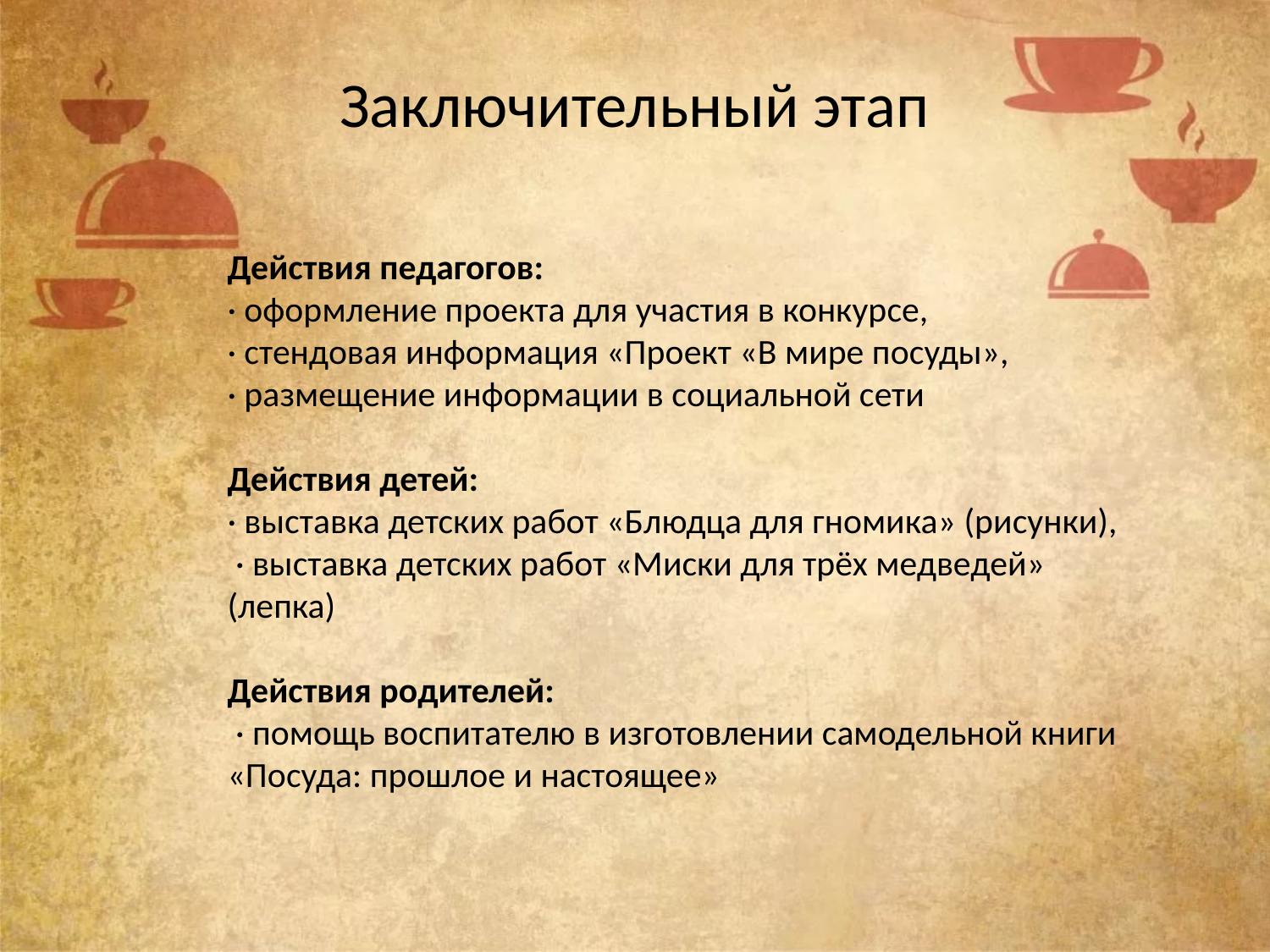

# Заключительный этап
Действия педагогов:
· оформление проекта для участия в конкурсе,
· стендовая информация «Проект «В мире посуды»,
· размещение информации в социальной сети

Действия детей:
· выставка детских работ «Блюдца для гномика» (рисунки),
 · выставка детских работ «Миски для трёх медведей» (лепка)

Действия родителей:
 · помощь воспитателю в изготовлении самодельной книги «Посуда: прошлое и настоящее»